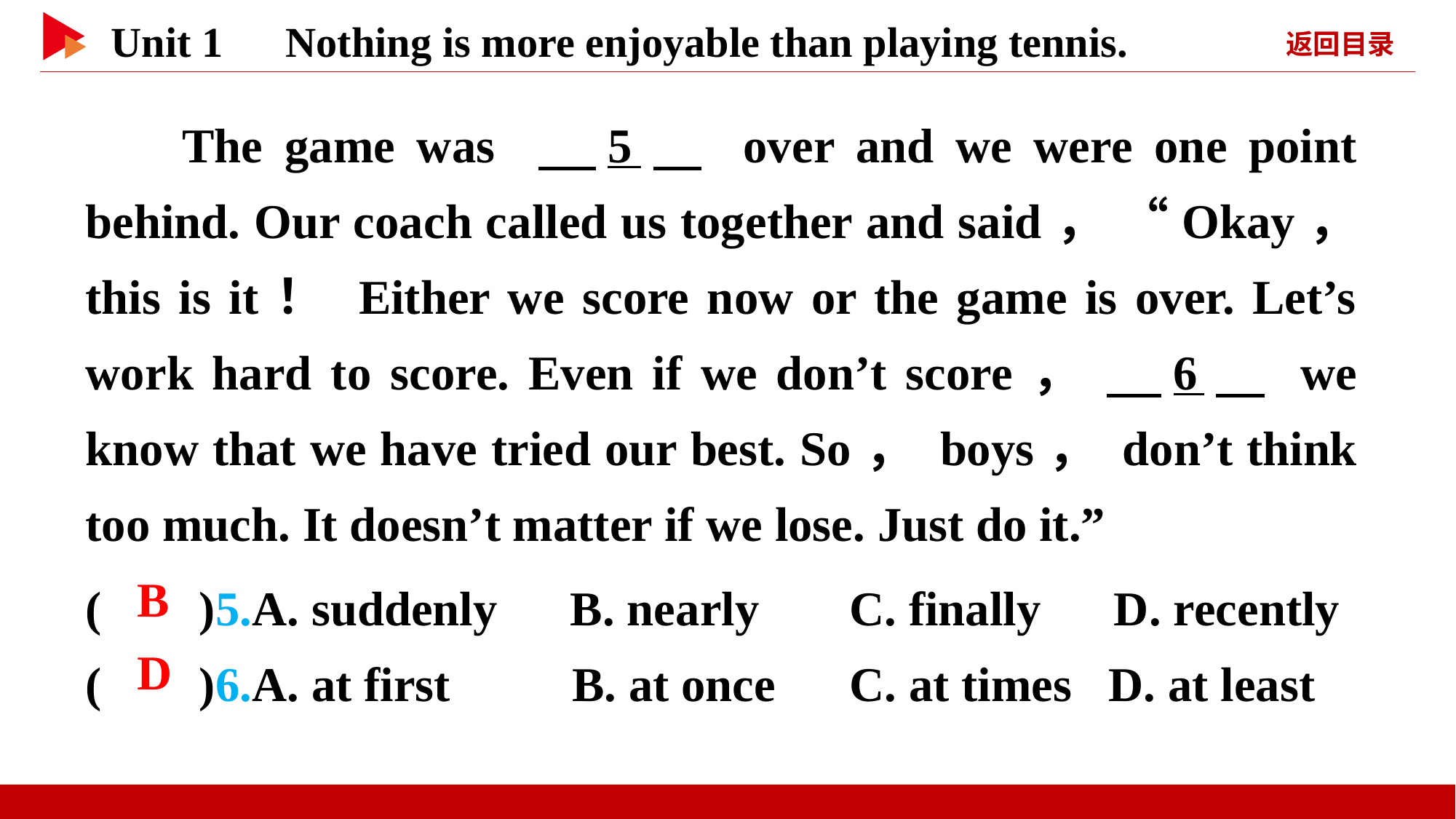

The game was 　5　 over and we were one point behind. Our coach called us together and said， “Okay， this is it！ Either we score now or the game is over. Let’s work hard to score. Even if we don’t score， 　6　 we know that we have tried our best. So， boys， don’t think too much. It doesn’t matter if we lose. Just do it.”
(        )5.A. suddenly      B. nearly	C. finally      D. recently
(        )6.A. at first          B. at once	C. at times   D. at least
   B
   D